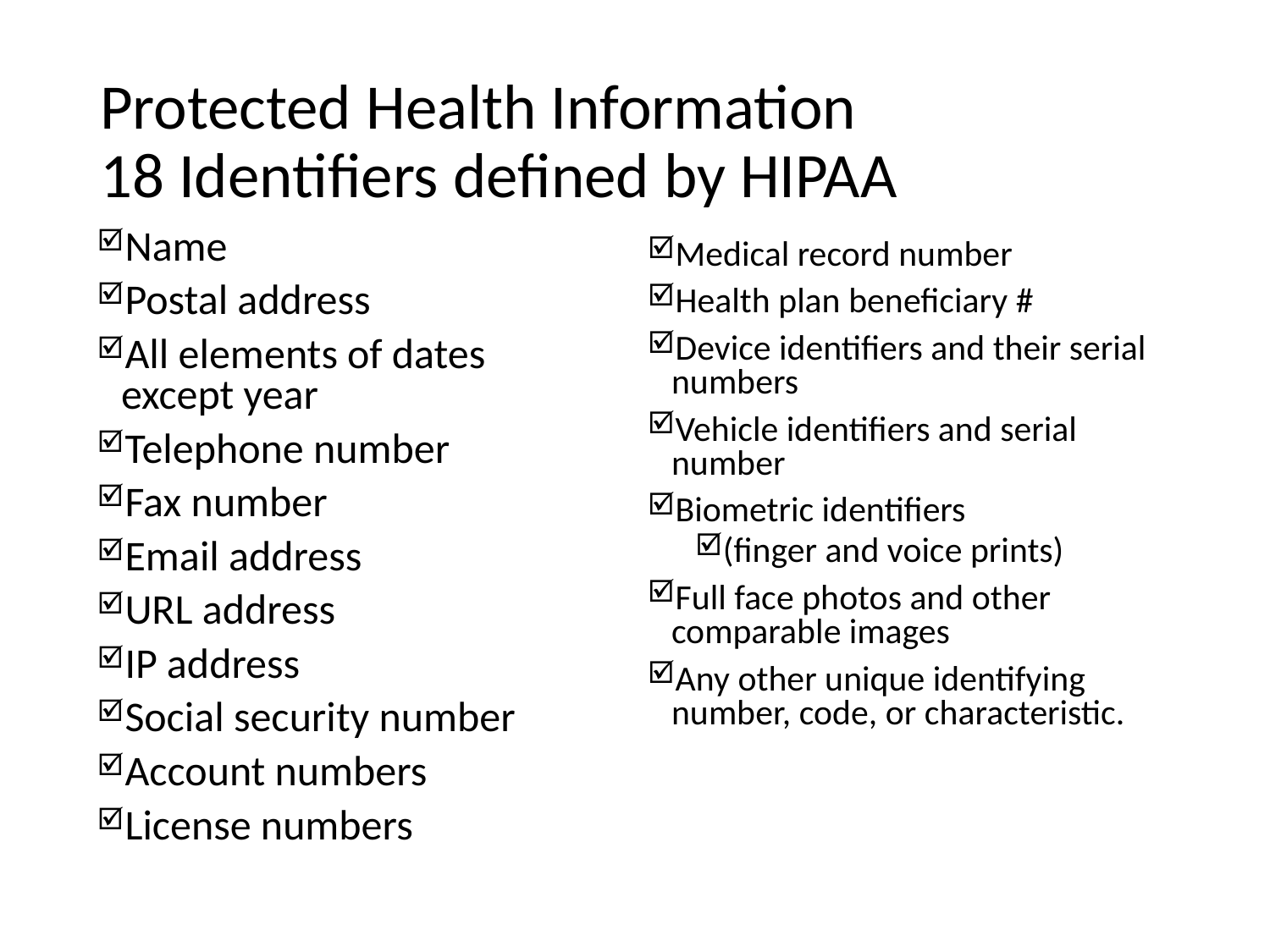

# Protected Health Information 18 Identifiers defined by HIPAA
Name
Postal address
All elements of dates except year
Telephone number
Fax number
Email address
URL address
IP address
Social security number
Account numbers
License numbers
Medical record number
Health plan beneficiary #
Device identifiers and their serial numbers
Vehicle identifiers and serial number
Biometric identifiers
(finger and voice prints)
Full face photos and other comparable images
Any other unique identifying number, code, or characteristic.